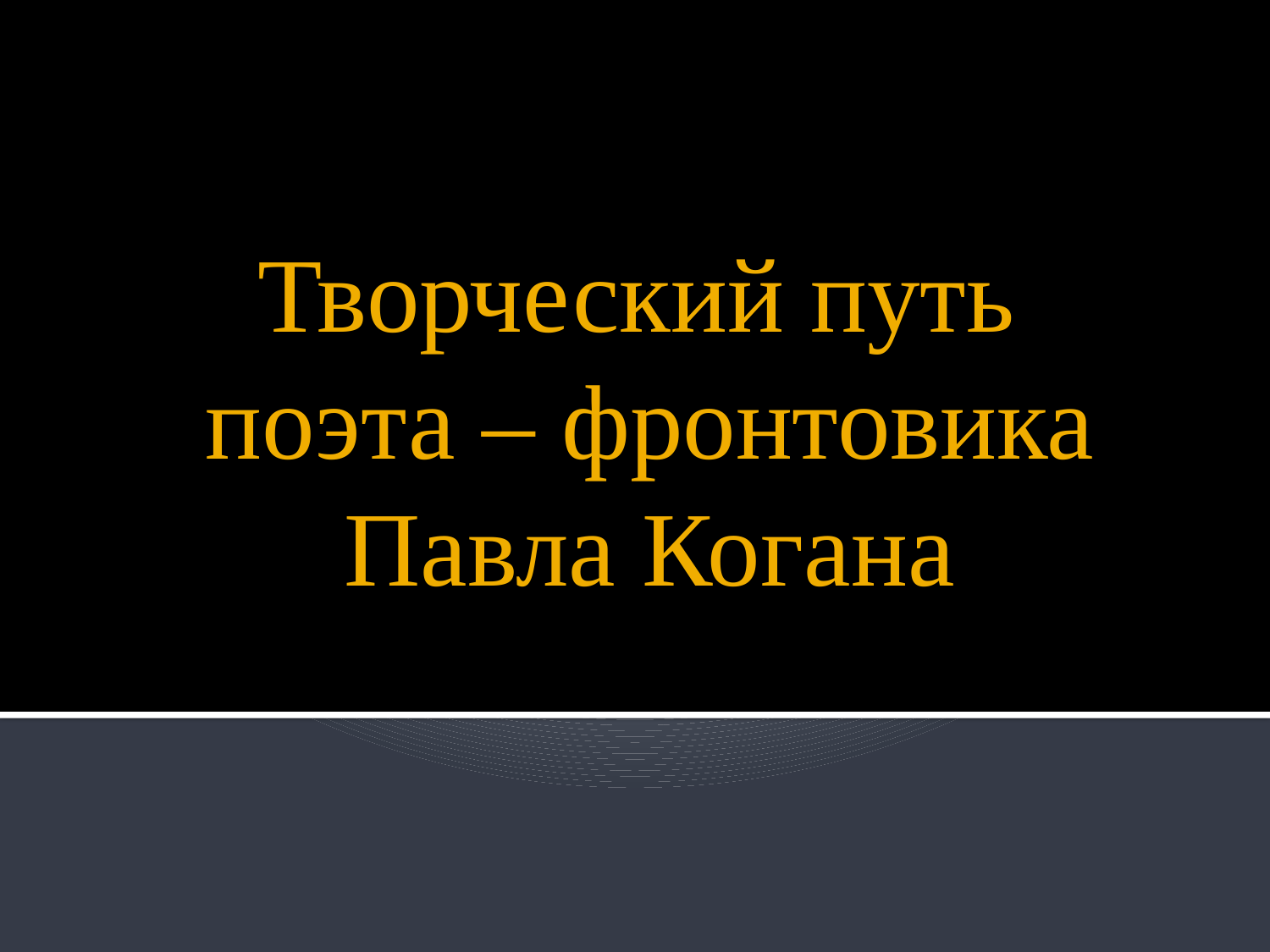

# Творческий путь поэта – фронтовика Павла Когана